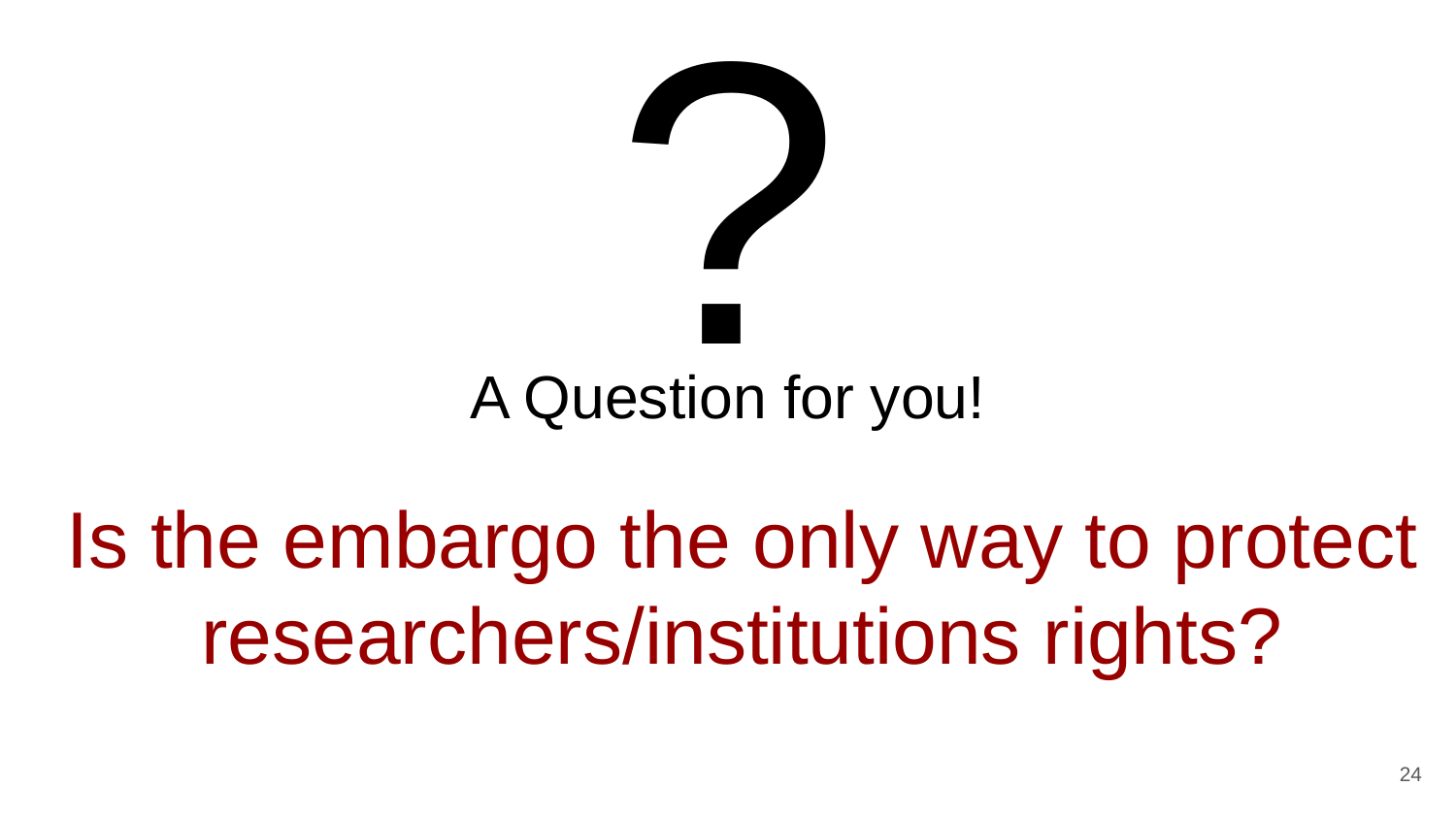

?
# A Question for you!
Is the embargo the only way to protect researchers/institutions rights?
24